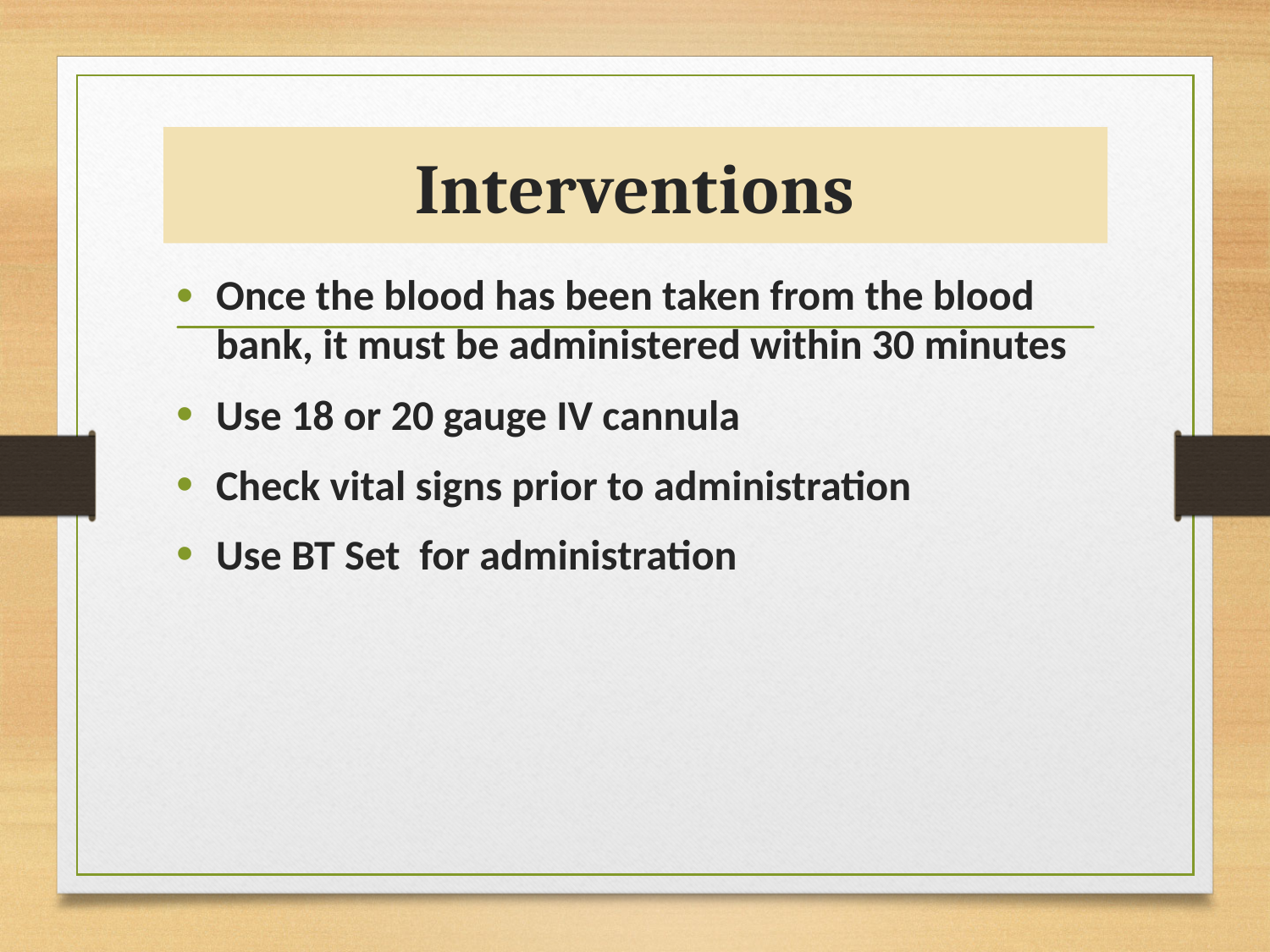

# Interventions
Once the blood has been taken from the blood bank, it must be administered within 30 minutes
Use 18 or 20 gauge IV cannula
Check vital signs prior to administration
Use BT Set  for administration